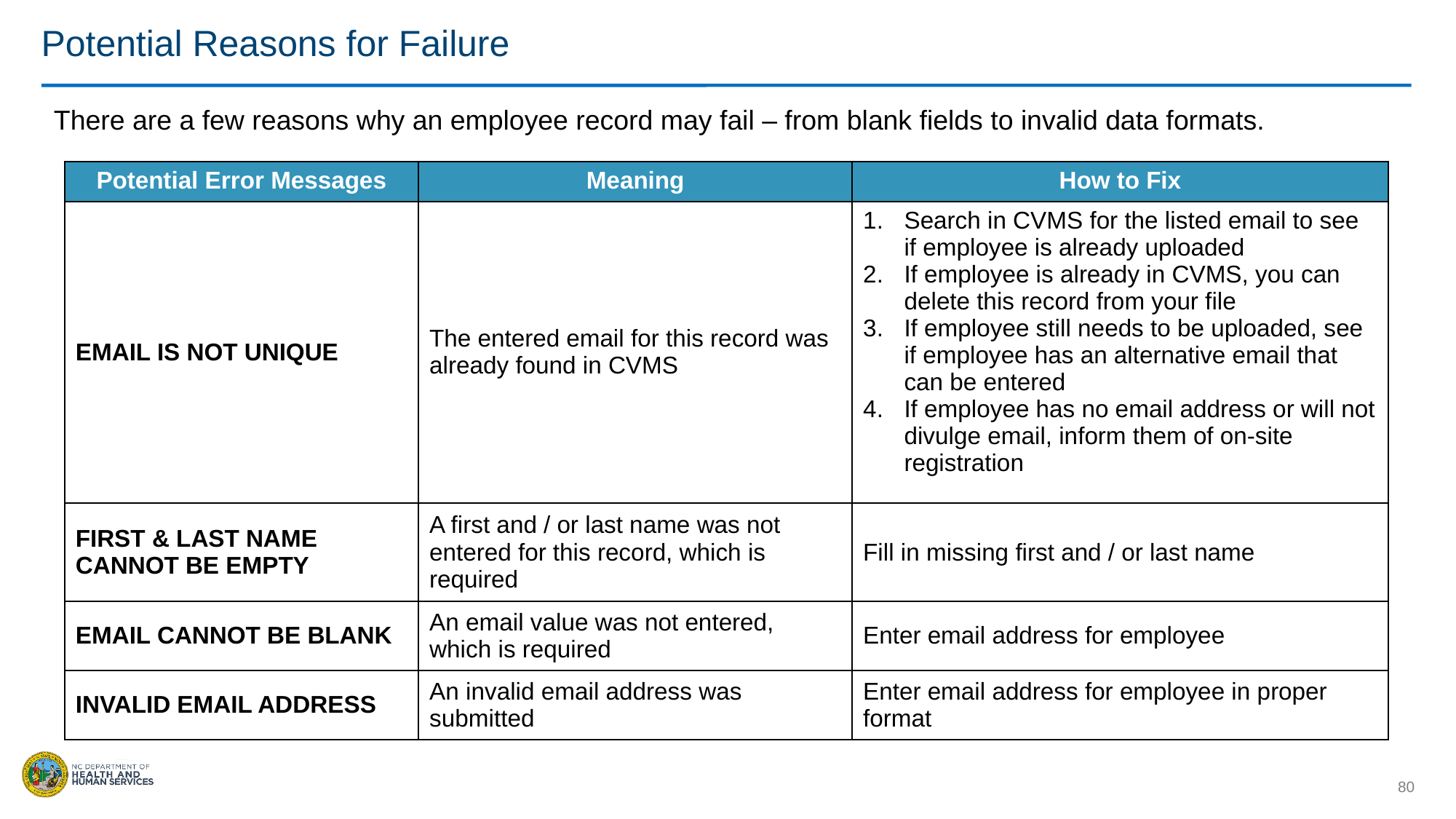

Potential Reasons for Failure
There are a few reasons why an employee record may fail – from blank fields to invalid data formats.
| Potential Error Messages | Meaning | How to Fix |
| --- | --- | --- |
| EMAIL IS NOT UNIQUE | The entered email for this record was already found in CVMS | Search in CVMS for the listed email to see if employee is already uploaded If employee is already in CVMS, you can delete this record from your file If employee still needs to be uploaded, see if employee has an alternative email that can be entered If employee has no email address or will not divulge email, inform them of on-site registration |
| FIRST & LAST NAME CANNOT BE EMPTY | A first and / or last name was not entered for this record, which is required | Fill in missing first and / or last name |
| EMAIL CANNOT BE BLANK | An email value was not entered, which is required | Enter email address for employee |
| INVALID EMAIL ADDRESS | An invalid email address was submitted | Enter email address for employee in proper format |
80